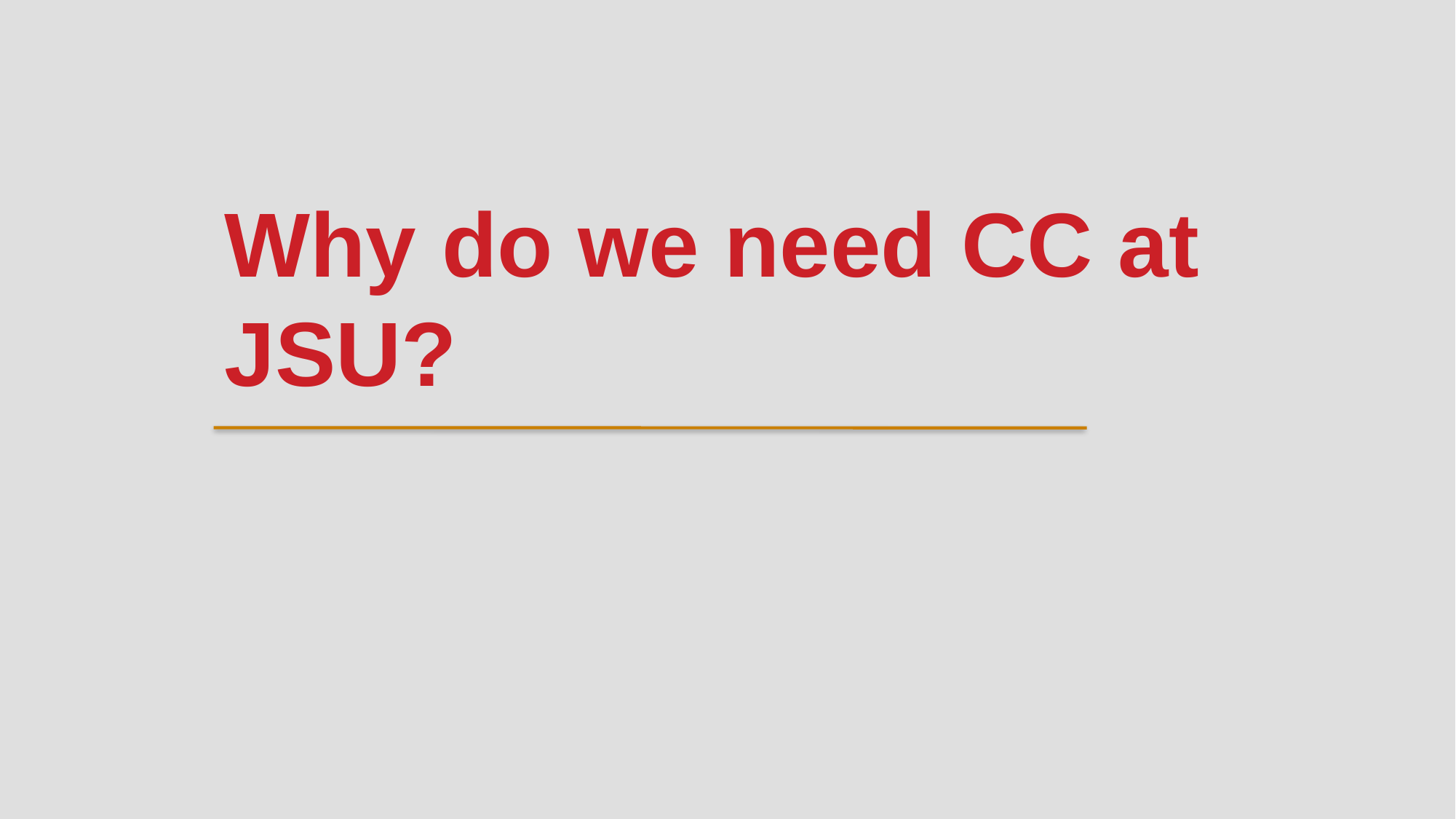

Why do we need CC at JSU?